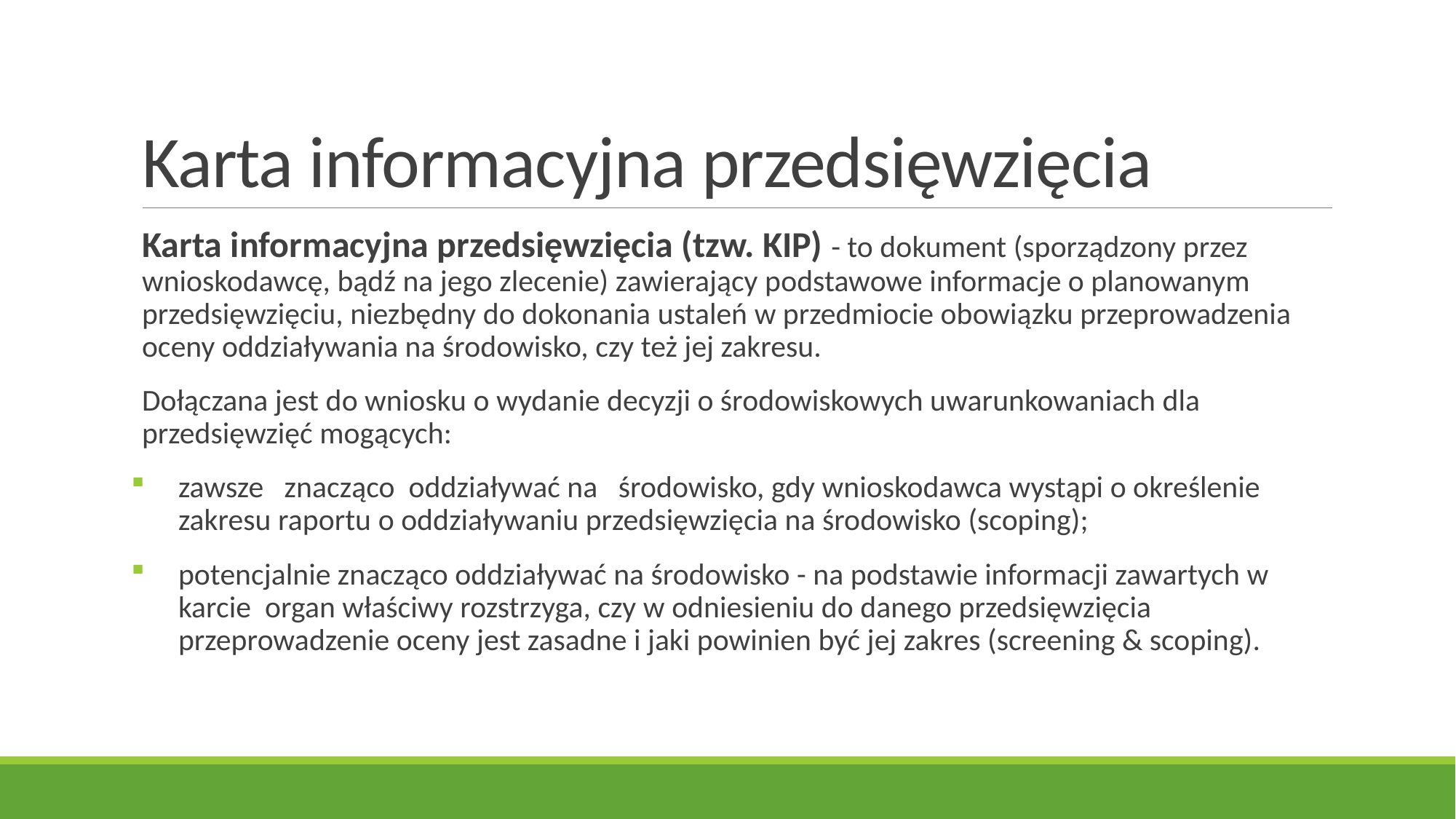

# Karta informacyjna przedsięwzięcia
Karta informacyjna przedsięwzięcia (tzw. KIP) - to dokument (sporządzony przez wnioskodawcę, bądź na jego zlecenie) zawierający podstawowe informacje o planowanym przedsięwzięciu, niezbędny do dokonania ustaleń w przedmiocie obowiązku przeprowadzenia oceny oddziaływania na środowisko, czy też jej zakresu.
Dołączana jest do wniosku o wydanie decyzji o środowiskowych uwarunkowaniach dla przedsięwzięć mogących:
zawsze   znacząco  oddziaływać na   środowisko, gdy wnioskodawca wystąpi o określenie zakresu raportu o oddziaływaniu przedsięwzięcia na środowisko (scoping);
potencjalnie znacząco oddziaływać na środowisko - na podstawie informacji zawartych w karcie  organ właściwy rozstrzyga, czy w odniesieniu do danego przedsięwzięcia przeprowadzenie oceny jest zasadne i jaki powinien być jej zakres (screening & scoping).